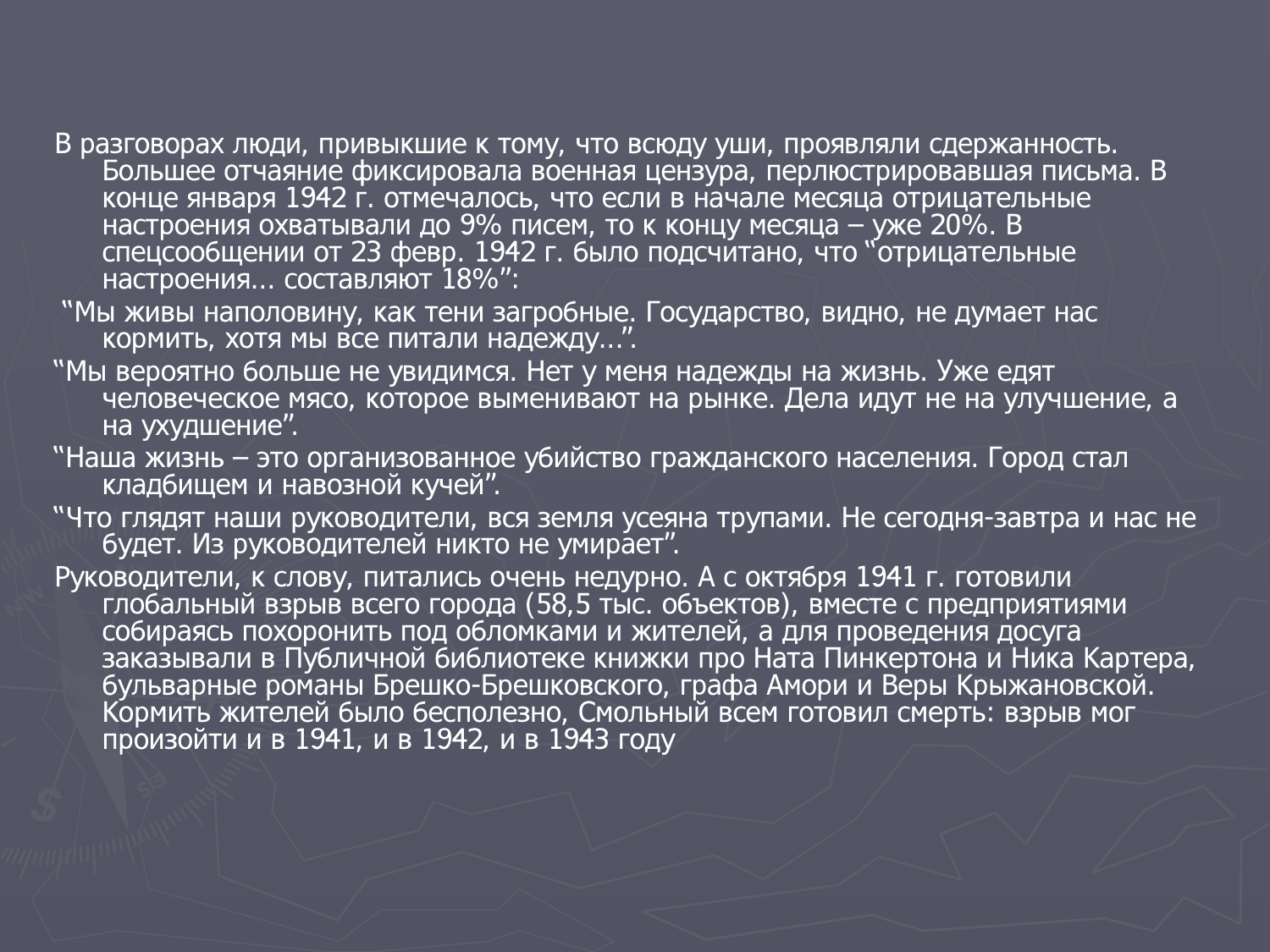

В разговорах люди, привыкшие к тому, что всюду уши, проявляли сдержанность. Большее отчаяние фиксировала военная цензура, перлюстрировавшая письма. В конце января 1942 г. отмечалось, что если в начале месяца отрицательные настроения охватывали до 9% писем, то к концу месяца – уже 20%. В спецсообщении от 23 февр. 1942 г. было подсчитано, что “отрицательные настроения... составляют 18%”:
 “Мы живы наполовину, как тени загробные. Государство, видно, не думает нас кормить, хотя мы все питали надежду...”.
“Мы вероятно больше не увидимся. Нет у меня надежды на жизнь. Уже едят человеческое мясо, которое выменивают на рынке. Дела идут не на улучшение, а на ухудшение”.
“Наша жизнь – это организованное убийство гражданского населения. Город стал кладбищем и навозной кучей”.
“Что глядят наши руководители, вся земля усеяна трупами. Не сегодня-завтра и нас не будет. Из руководителей никто не умирает”.
Руководители, к слову, питались очень недурно. А с октября 1941 г. готовили глобальный взрыв всего города (58,5 тыс. объектов), вместе с предприятиями собираясь похоронить под обломками и жителей, а для проведения досуга заказывали в Публичной библиотеке книжки про Ната Пинкертона и Ника Картера, бульварные романы Брешко-Брешковского, графа Амори и Веры Крыжановской. Кормить жителей было бесполезно, Смольный всем готовил смерть: взрыв мог произойти и в 1941, и в 1942, и в 1943 году